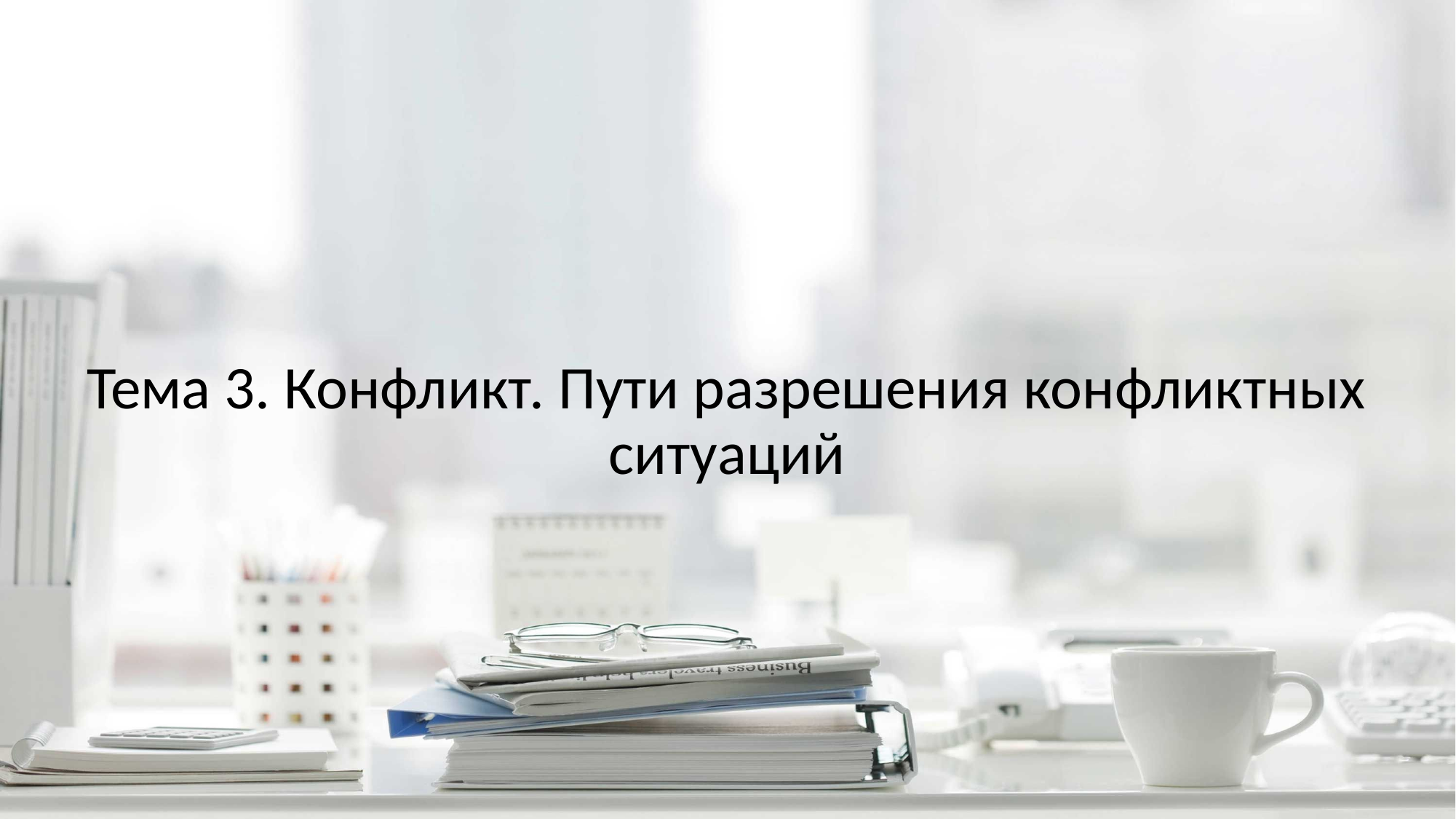

# Тема 3. Конфликт. Пути разрешения конфликтных ситуаций